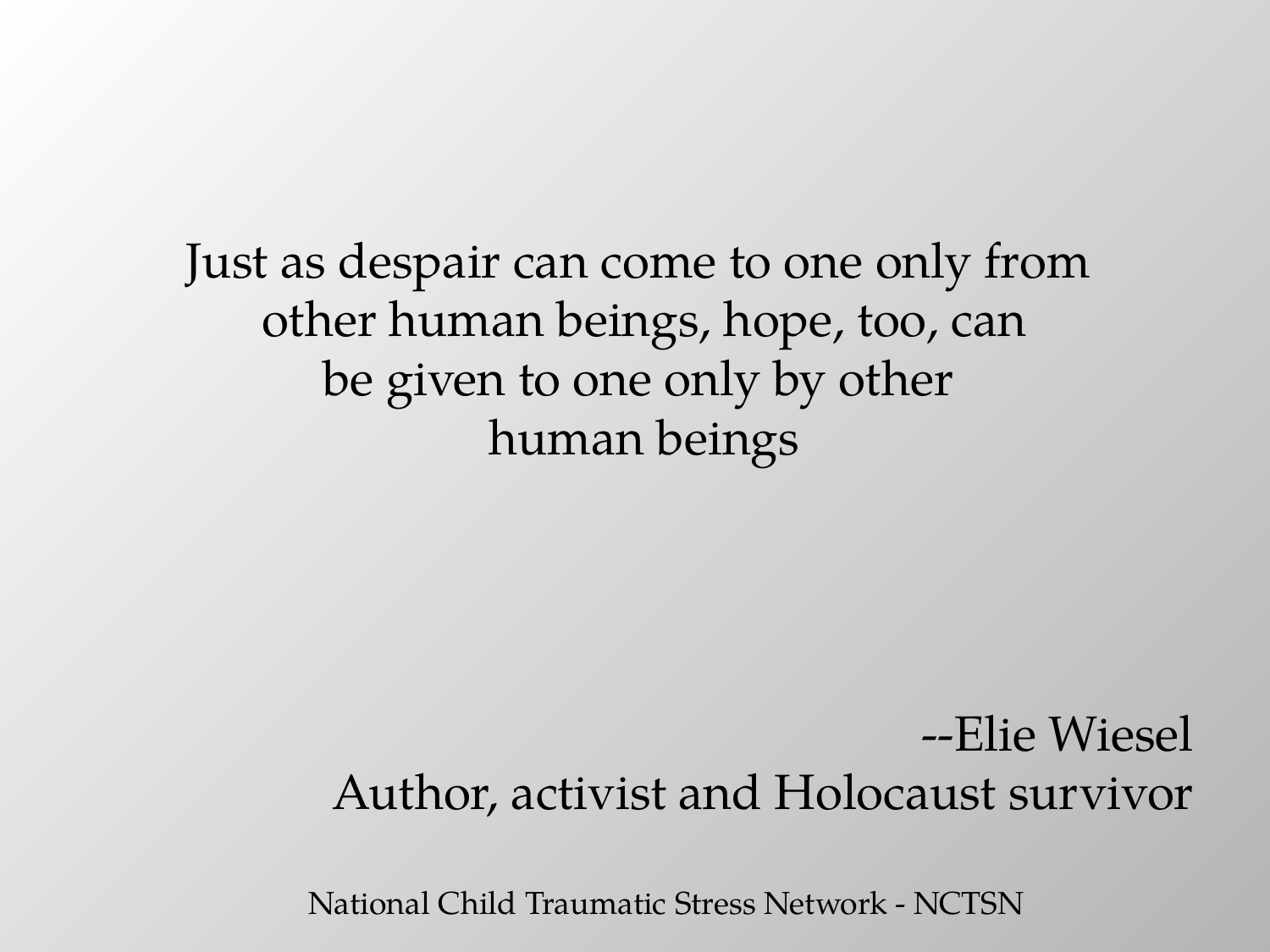

Just as despair can come to one only from
other human beings, hope, too, can
be given to one only by other
human beings

--Elie Wiesel
Author, activist and Holocaust survivor
National Child Traumatic Stress Network - NCTSN